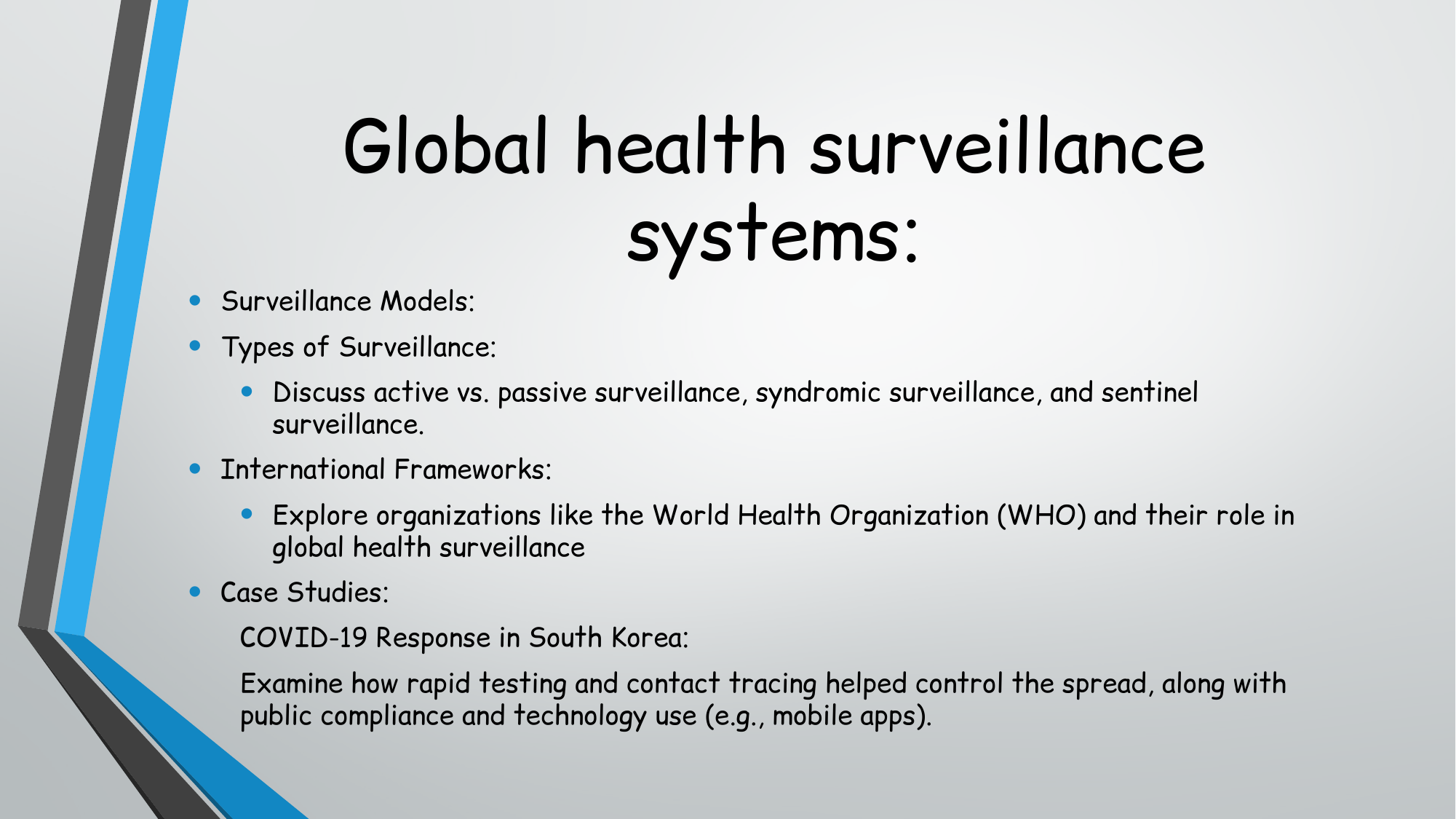

# Global health surveillance systems:
Surveillance Models:
Types of Surveillance:
Discuss active vs. passive surveillance, syndromic surveillance, and sentinel surveillance.
International Frameworks:
Explore organizations like the World Health Organization (WHO) and their role in global health surveillance
Case Studies:
COVID-19 Response in South Korea:
Examine how rapid testing and contact tracing helped control the spread, along with public compliance and technology use (e.g., mobile apps).